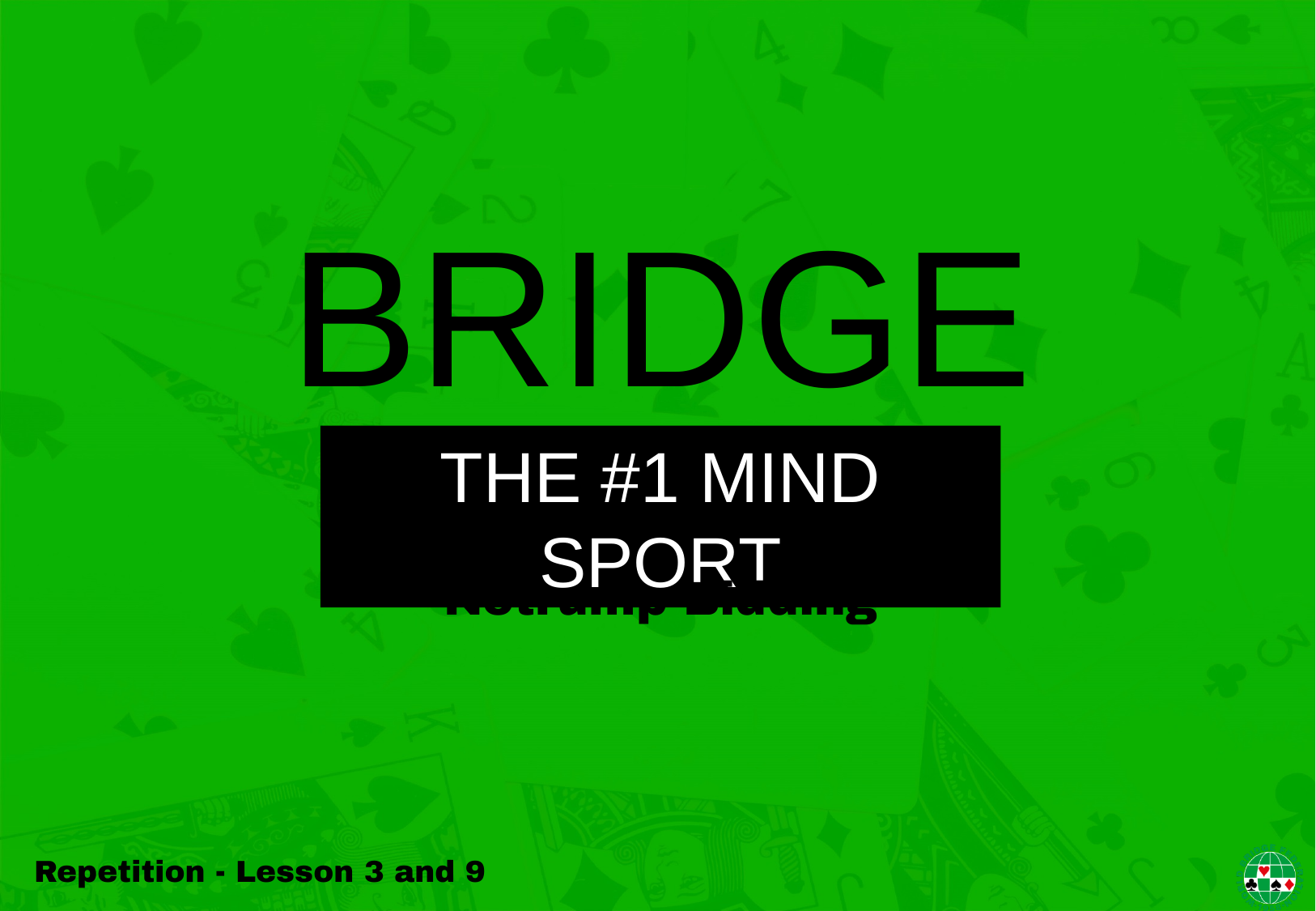

Notrump Bidding
Repetition - Lesson 3 and 9